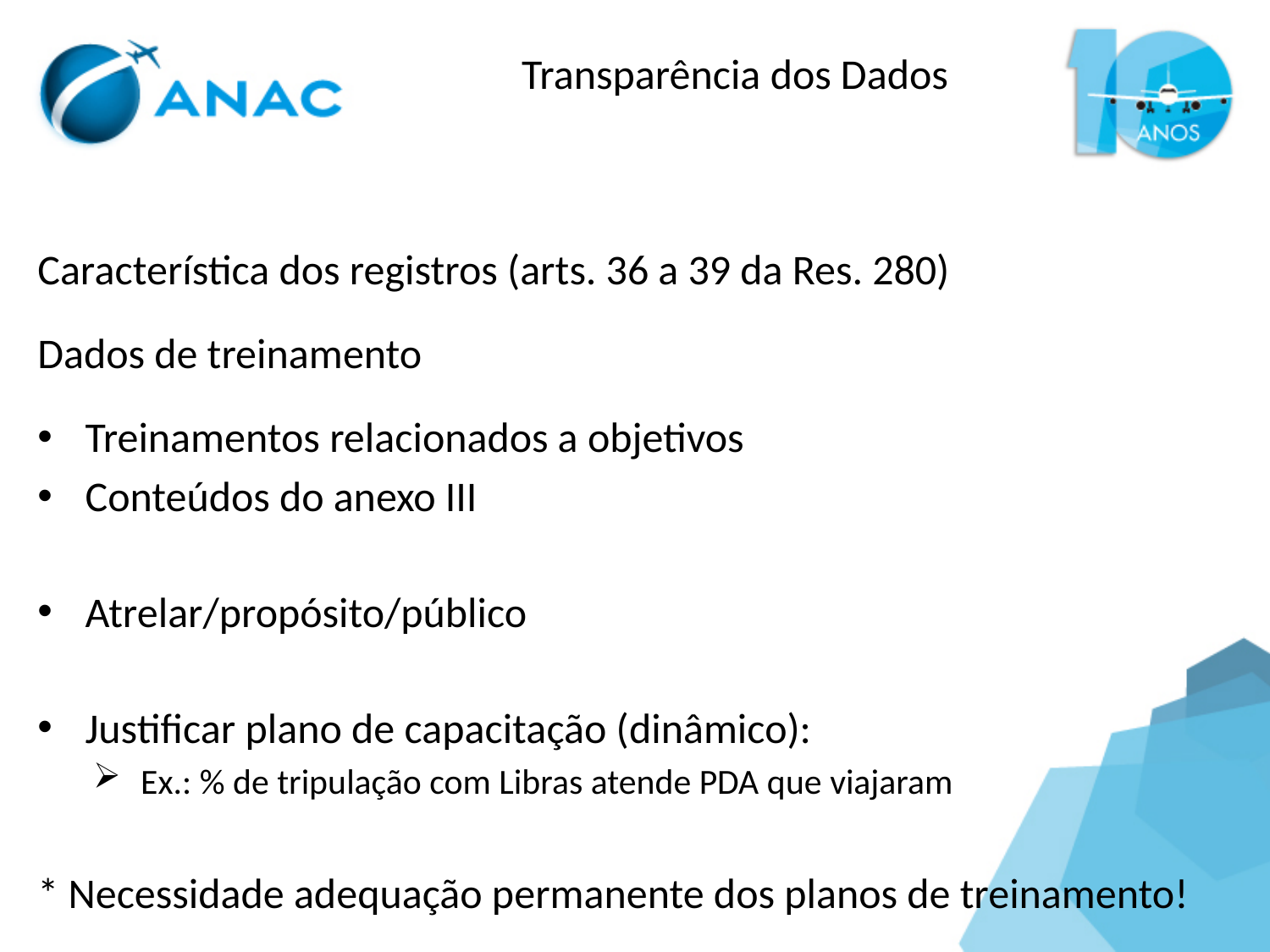

Transparência dos Dados
Característica dos registros (arts. 36 a 39 da Res. 280)

Dados de treinamento

Treinamentos relacionados a objetivos
Conteúdos do anexo III

Atrelar/propósito/público

Justificar plano de capacitação (dinâmico):
Ex.: % de tripulação com Libras atende PDA que viajaram

* Necessidade adequação permanente dos planos de treinamento!